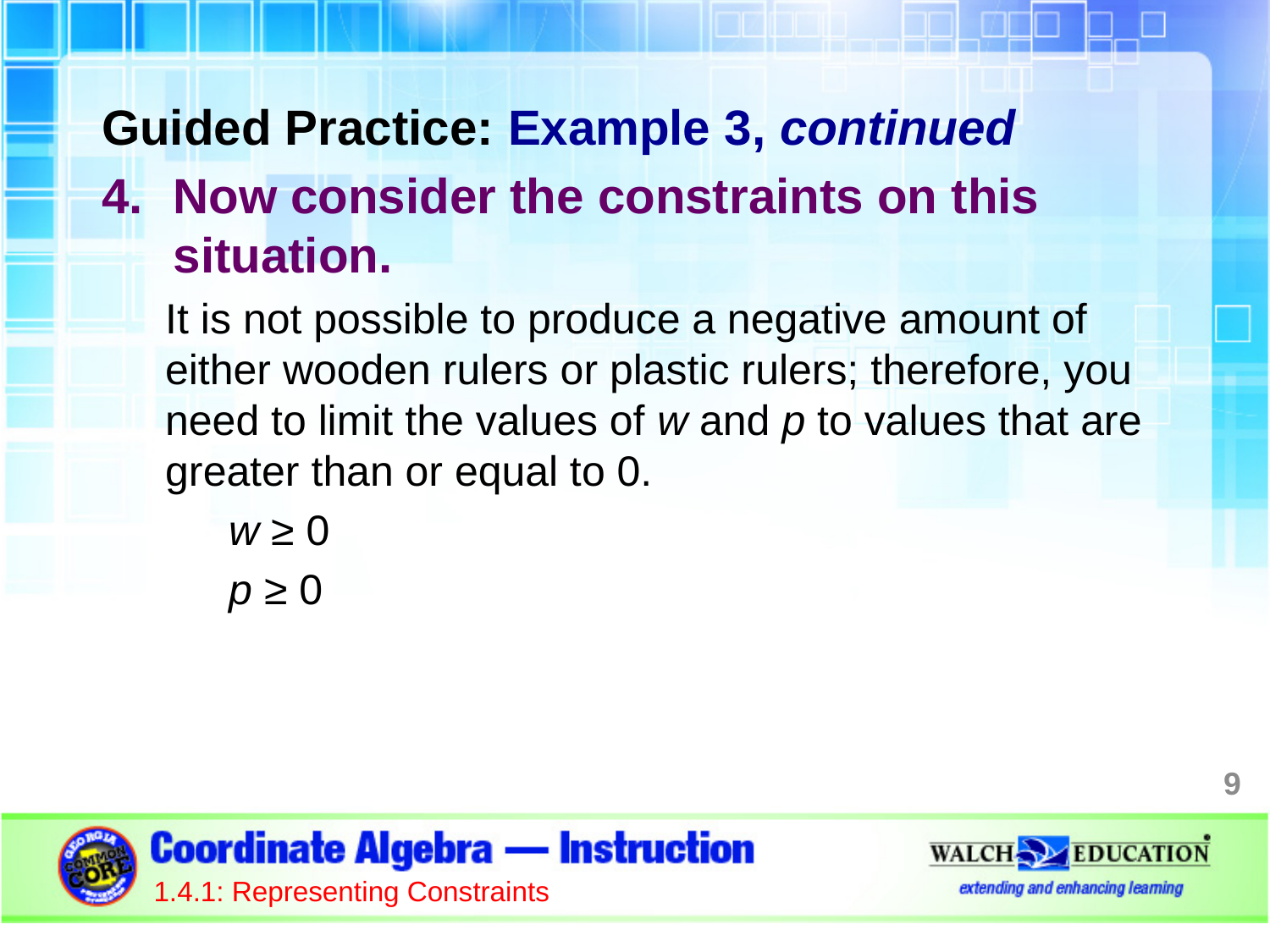

Guided Practice: Example 3, continued
Now consider the constraints on this situation.
It is not possible to produce a negative amount of either wooden rulers or plastic rulers; therefore, you need to limit the values of w and p to values that are greater than or equal to 0.
w ≥ 0
p ≥ 0

9
1.4.1: Representing Constraints